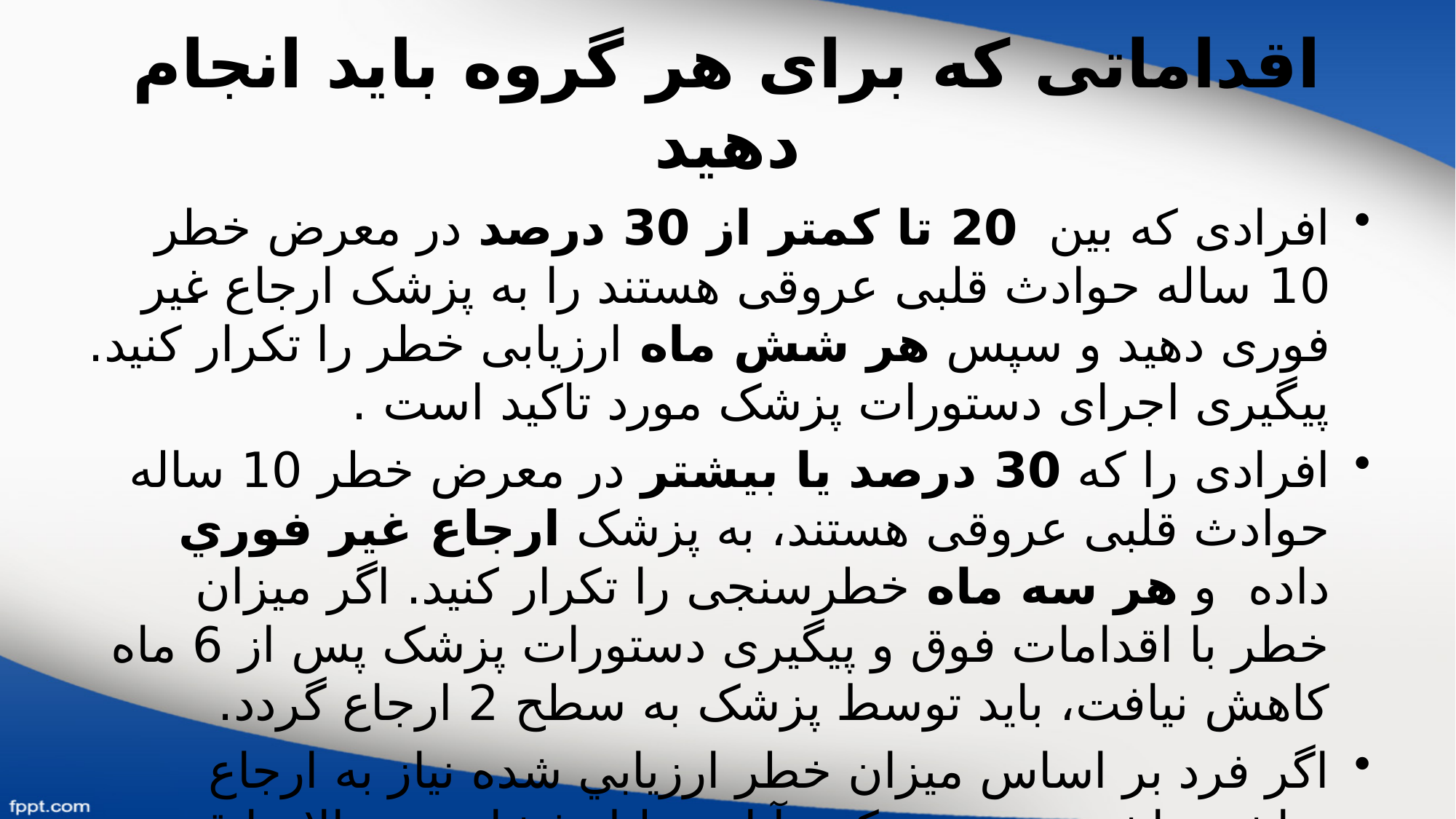

# اقداماتی که برای هر گروه باید انجام دهید
افرادی که بین  20 تا كمتر از 30 درصد در معرض خطر 10 ساله حوادث قلبی عروقی هستند را به پزشک ارجاع غیر فوری دهید و سپس هر شش ماه ارزیابی خطر را تکرار کنید. پیگیری اجرای دستورات پزشک مورد تاکید است .
افرادی را که 30 درصد یا بیشتر در معرض خطر 10 ساله حوادث قلبی عروقی هستند، به پزشک ارجاع غير فوري داده  و هر سه ماه خطرسنجی را تکرار کنید. اگر میزان خطر با اقدامات فوق و پیگیری دستورات پزشک پس از 6 ماه کاهش نیافت، باید توسط پزشک به سطح 2 ارجاع گردد.
اگر فرد بر اساس ميزان خطر ارزيابي شده نياز به ارجاع نداشته باشد ، بررسي كنيد آيا به دليل فشارخون بالا، يا قند خون بالا يا كلسترول خون بالا نياز به ارجاع دارد يا خير.(مطابق برنامه هاي كشوري فشارخون بالا و ديابت )